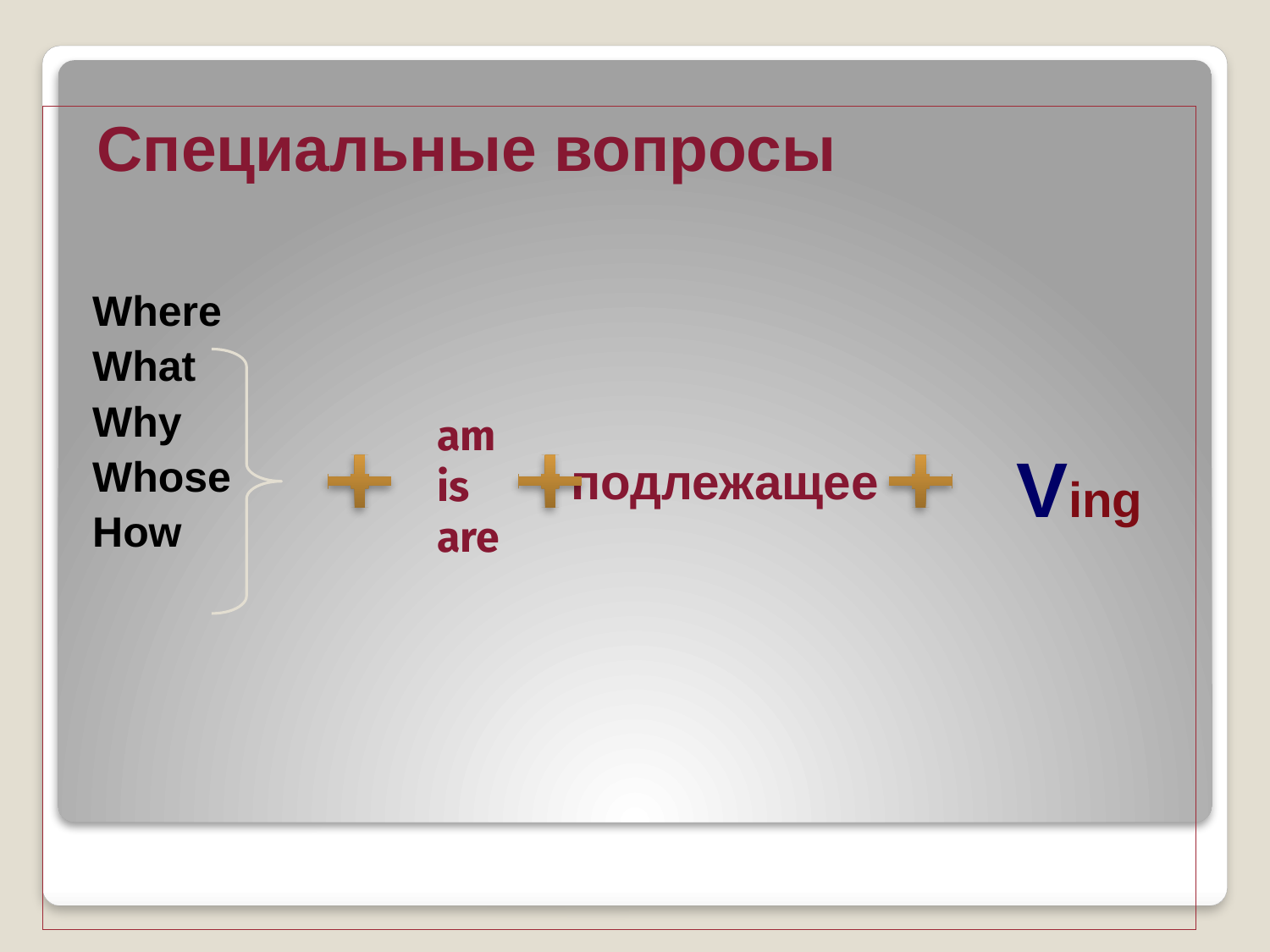

# Специальные вопросы

Where
What
Why
Whose
How

am
is
are
Ving
подлежащее